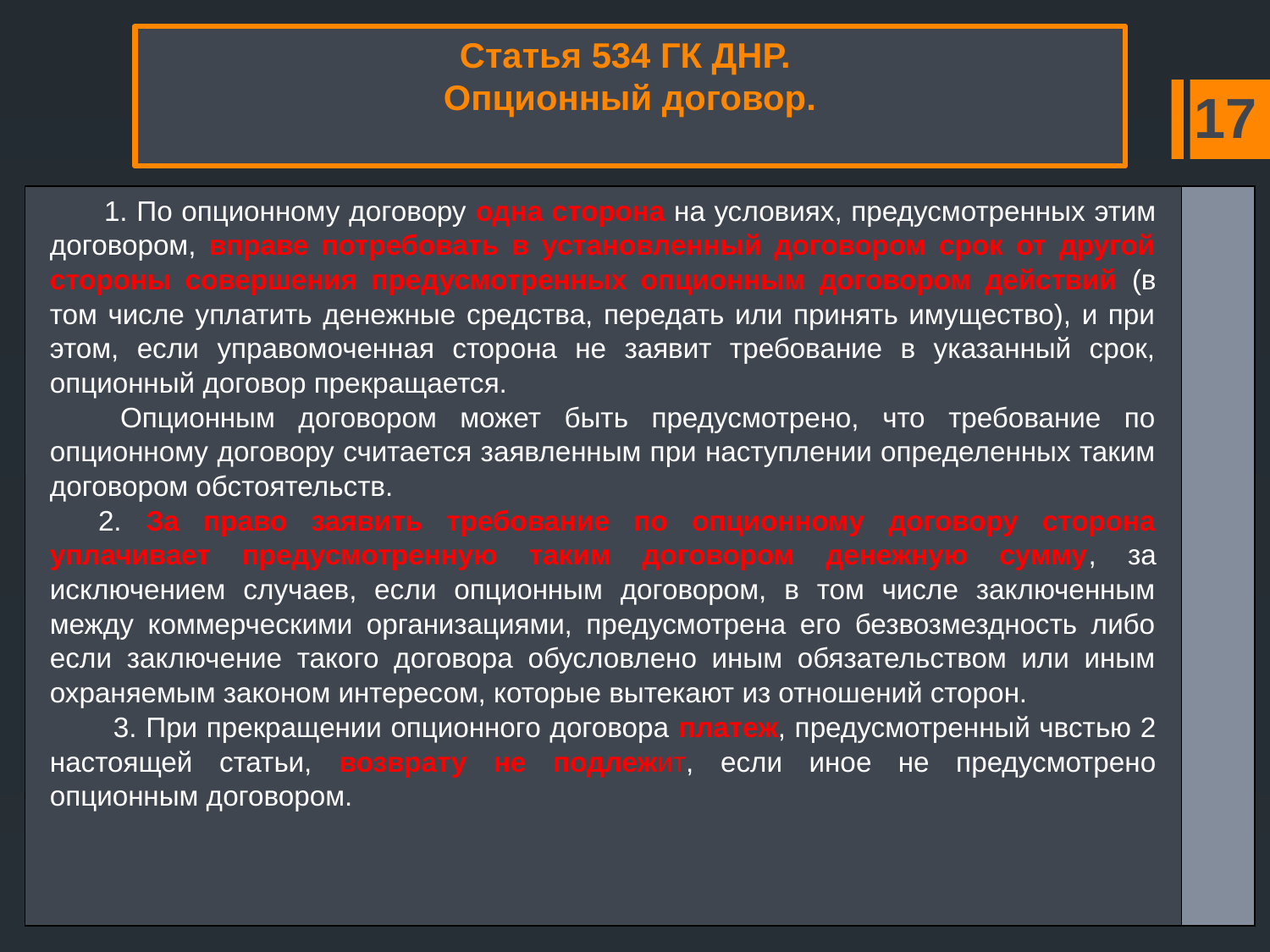

# Статья 534 ГК ДНР. Опционный договор.

17
| 1. По опционному договору одна сторона на условиях, предусмотренных этим договором, вправе потребовать в установленный договором срок от другой стороны совершения предусмотренных опционным договором действий (в том числе уплатить денежные средства, передать или принять имущество), и при этом, если управомоченная сторона не заявит требование в указанный срок, опционный договор прекращается. Опционным договором может быть предусмотрено, что требование по опционному договору считается заявленным при наступлении определенных таким договором обстоятельств. 2. За право заявить требование по опционному договору сторона уплачивает предусмотренную таким договором денежную сумму, за исключением случаев, если опционным договором, в том числе заключенным между коммерческими организациями, предусмотрена его безвозмездность либо если заключение такого договора обусловлено иным обязательством или иным охраняемым законом интересом, которые вытекают из отношений сторон. 3. При прекращении опционного договора платеж, предусмотренный чвстью 2 настоящей статьи, возврату не подлежит, если иное не предусмотрено опционным договором. |  |
| --- | --- |